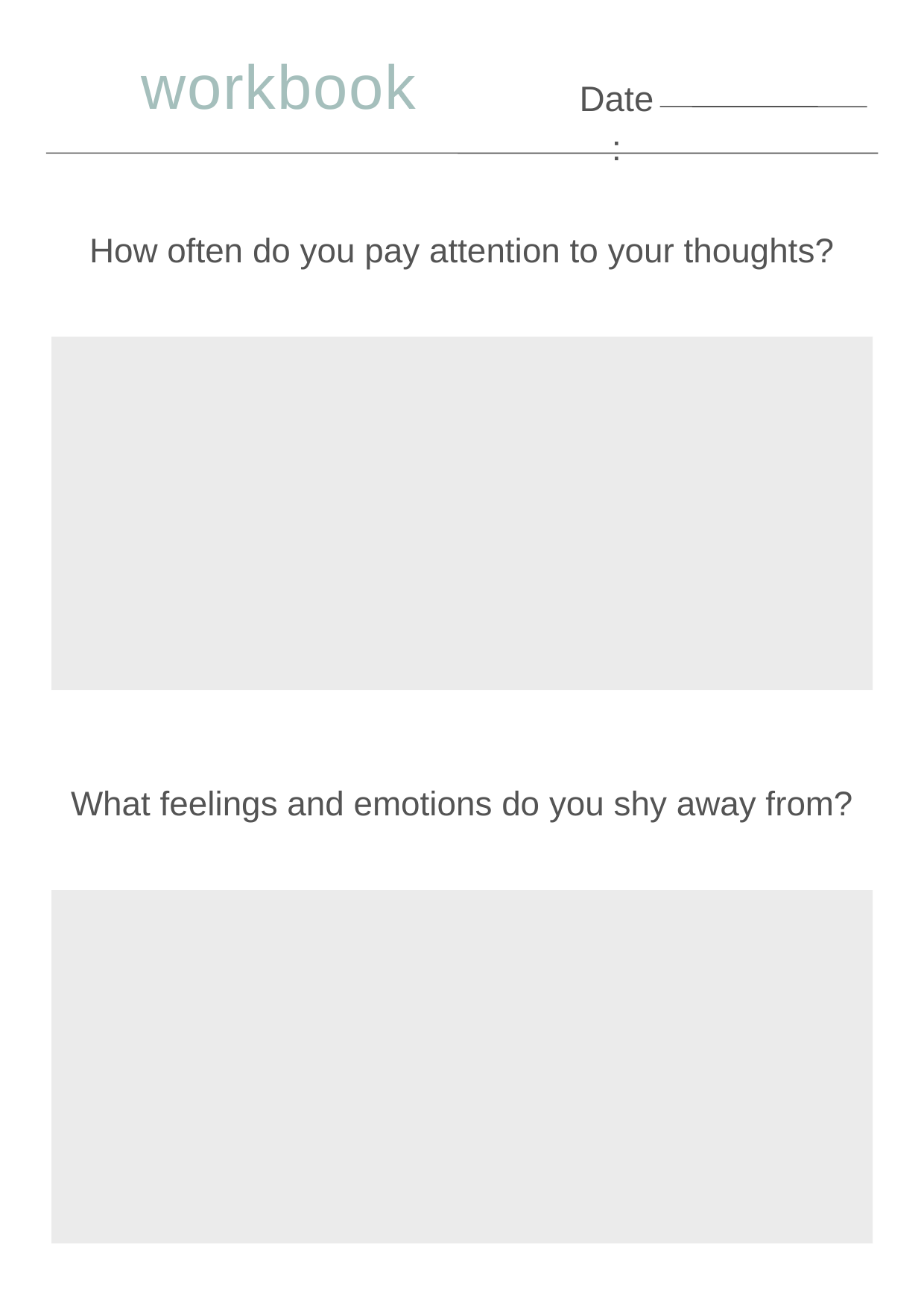

workbook
Date:

How often do you pay attention to your thoughts?

What feelings and emotions do you shy away from?